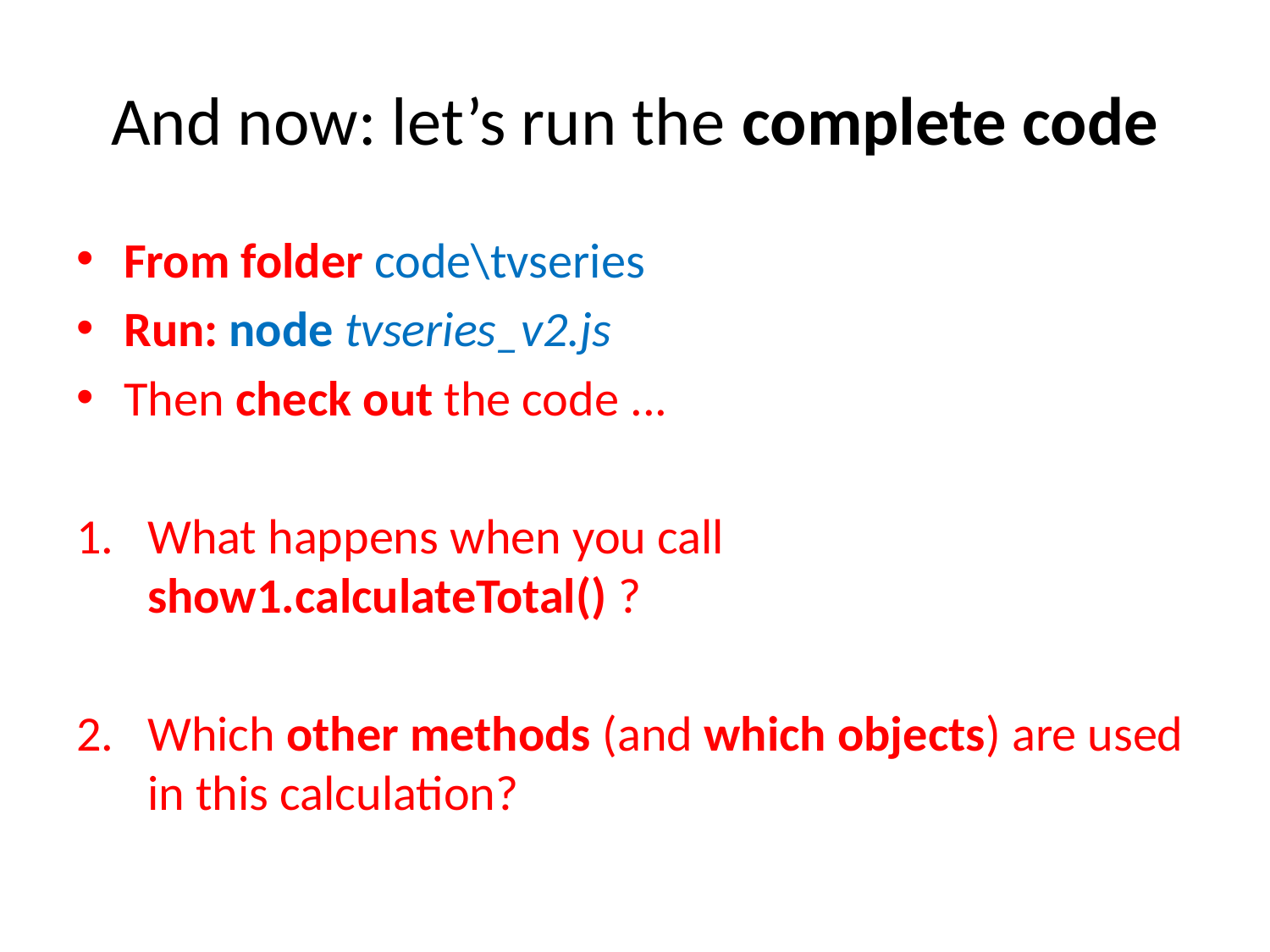

# And now: let’s run the complete code
From folder code\tvseries
Run: node tvseries_v2.js
Then check out the code ...

What happens when you call show1.calculateTotal() ?

Which other methods (and which objects) are used in this calculation?